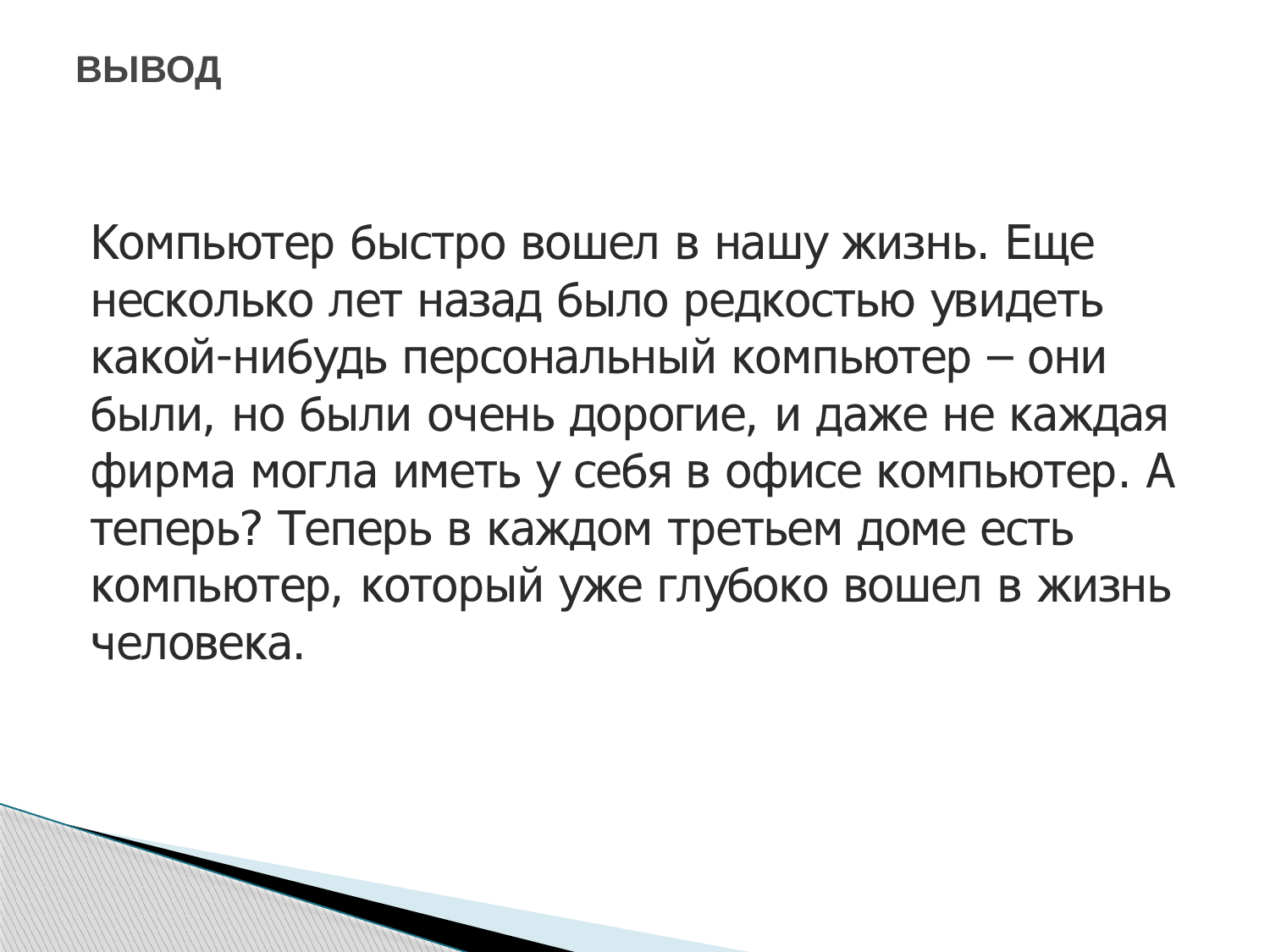

# ВЫВОД
Компьютер быстро вошел в нашу жизнь. Еще несколько лет назад было редкостью увидеть какой-нибудь персональный компьютер – они были, но были очень дорогие, и даже не каждая фирма могла иметь у себя в офисе компьютер. А теперь? Теперь в каждом третьем доме есть компьютер, который уже глубоко вошел в жизнь человека.